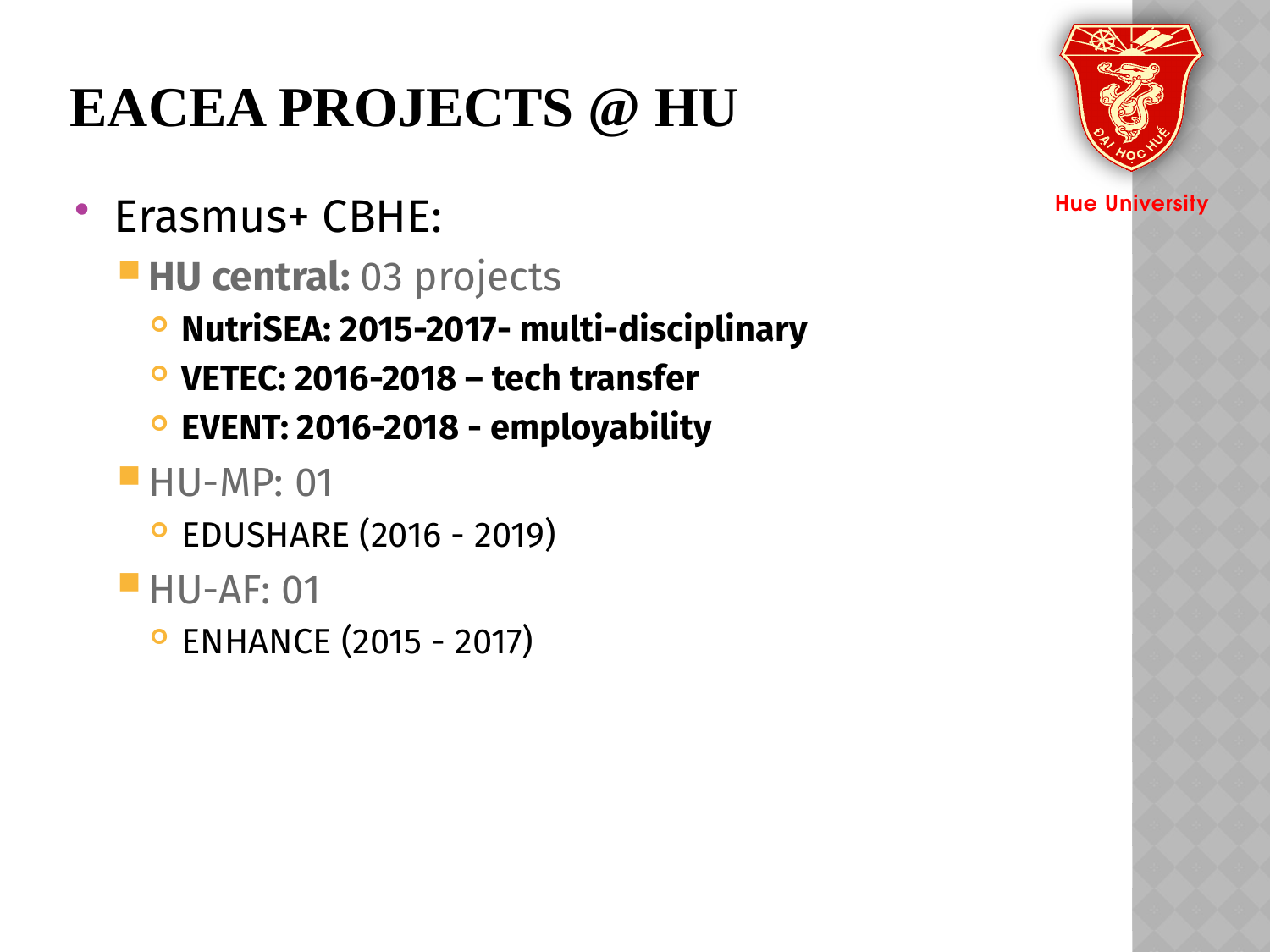

# EACEA Projects @ HU
Erasmus+ CBHE:
HU central: 03 projects
NutriSEA: 2015-2017- multi-disciplinary
VETEC: 2016-2018 – tech transfer
EVENT: 2016-2018 - employability
HU-MP: 01
EDUSHARE (2016 - 2019)
HU-AF: 01
ENHANCE (2015 - 2017)